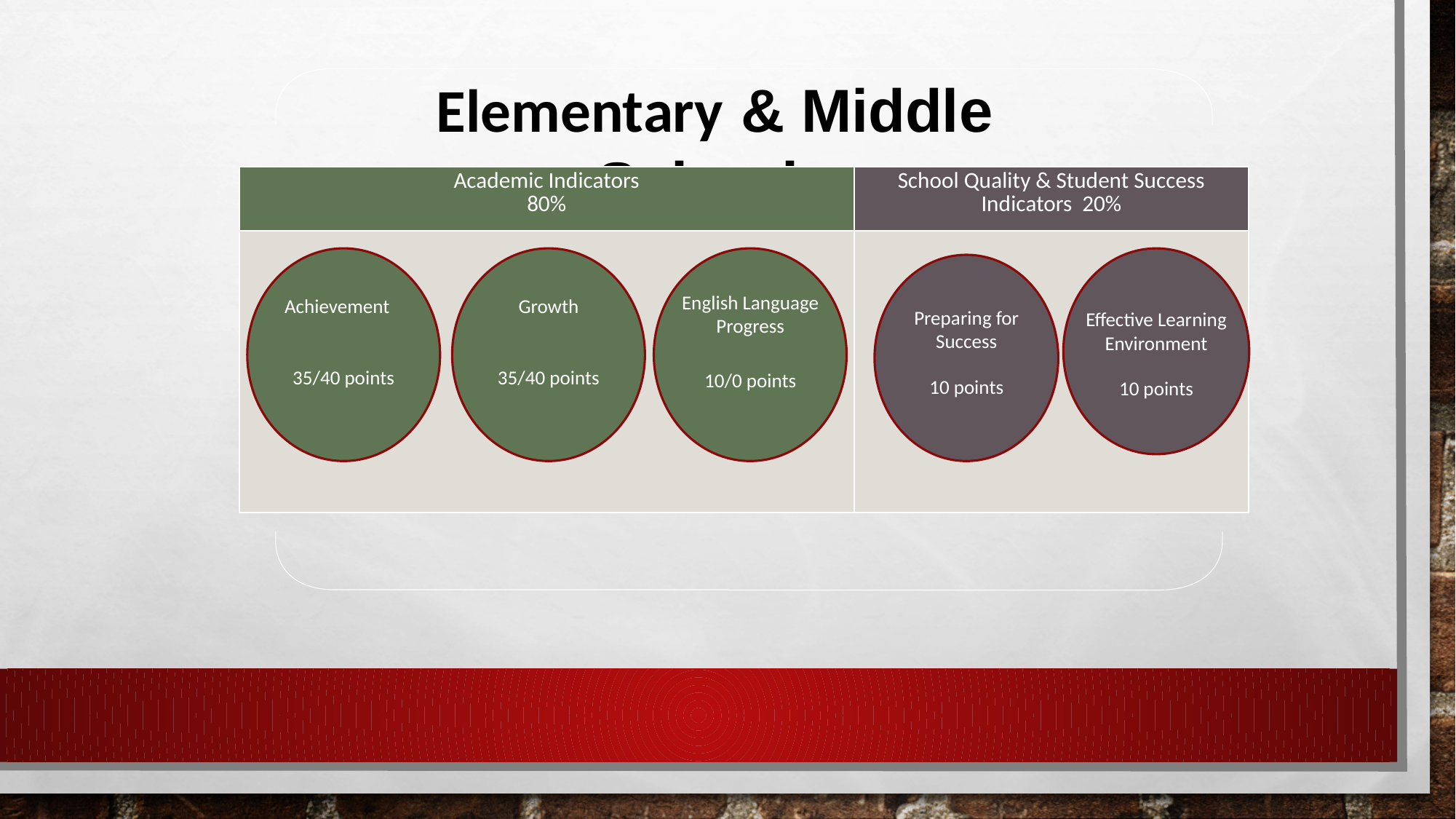

Elementary & Middle Schools
| Academic Indicators 80% | School Quality & Student Success Indicators 20% |
| --- | --- |
|  |  |

English Language Progress

10/0 points
Achievement

35/40 points
Growth

35/40 points
Preparing for Success

10 points
Effective Learning
Environment

10 points